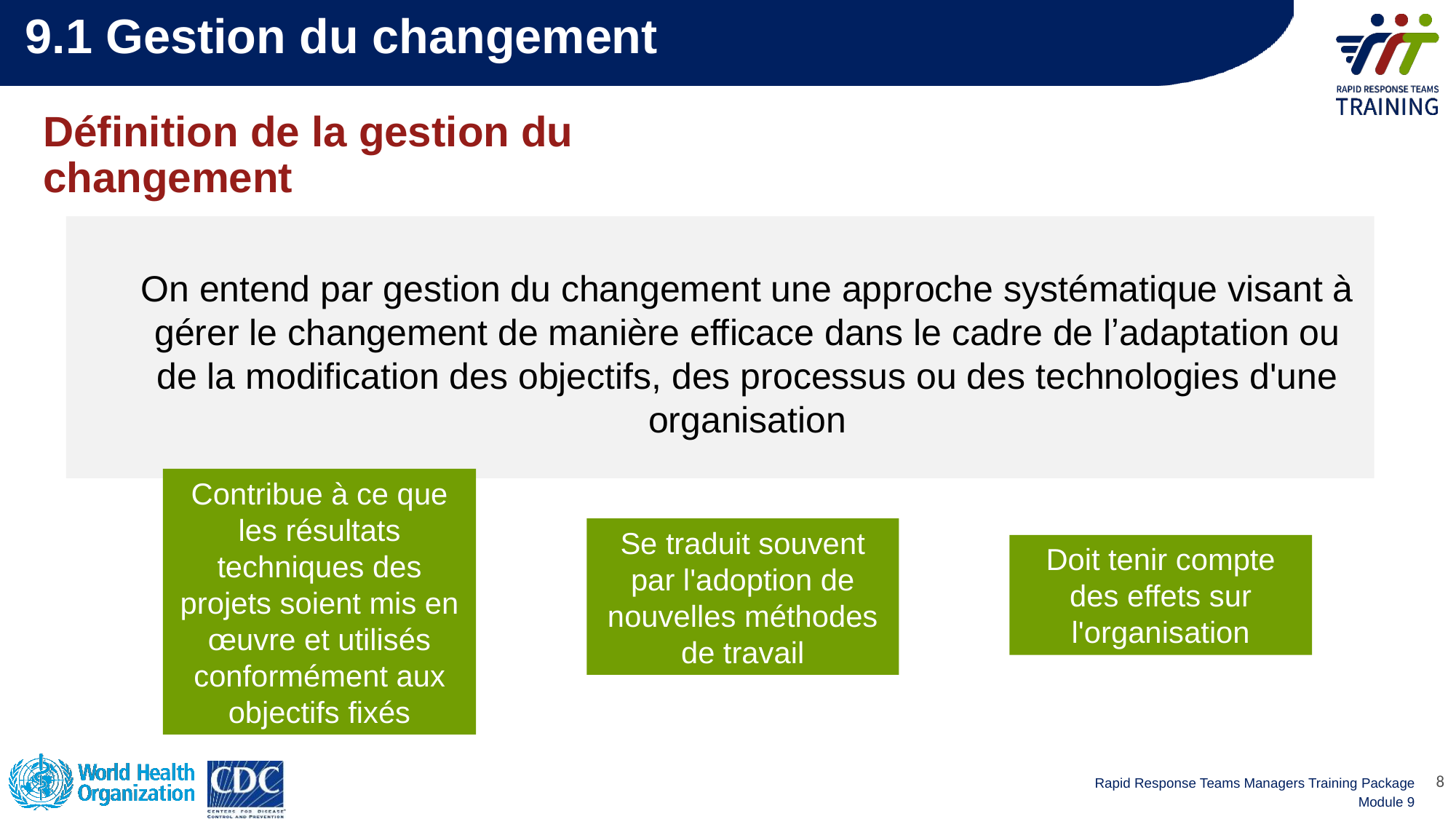

9.1 Gestion du changement
# Définition de la gestion du changement

On entend par gestion du changement une approche systématique visant à gérer le changement de manière efficace dans le cadre de lʼadaptation ou de la modification des objectifs, des processus ou des technologies d'une organisation

Contribue à ce que les résultats techniques des projets soient mis en œuvre et utilisés conformément aux objectifs fixés
Se traduit souvent par l'adoption de nouvelles méthodes de travail
Doit tenir compte des effets sur l'organisation
8